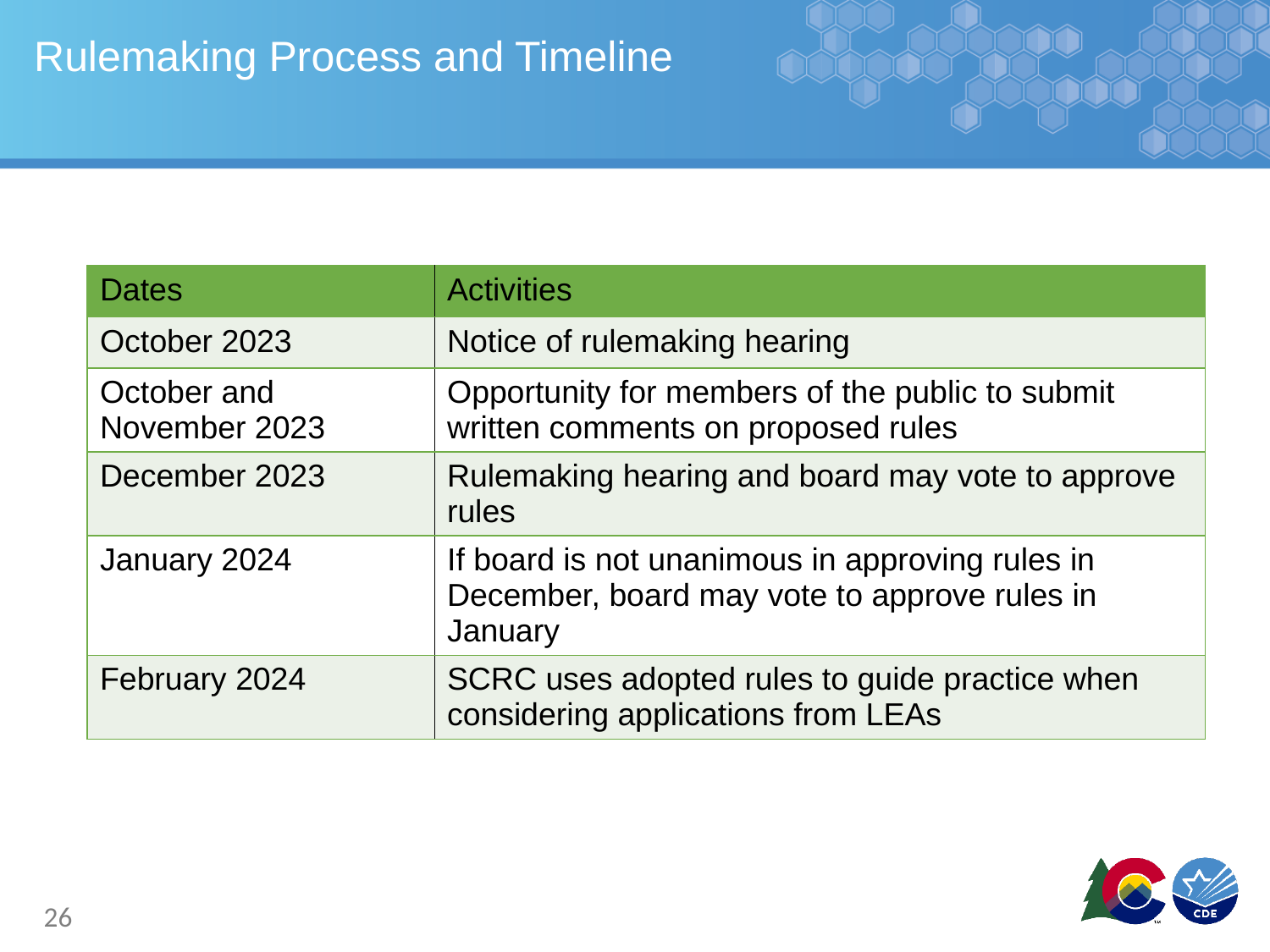

# Rulemaking Process and Timeline

| Dates | Activities |
| --- | --- |
| October 2023 | Notice of rulemaking hearing |
| October and November 2023 | Opportunity for members of the public to submit written comments on proposed rules |
| December 2023 | Rulemaking hearing and board may vote to approve rules |
| January 2024 | If board is not unanimous in approving rules in December, board may vote to approve rules in January |
| February 2024 | SCRC uses adopted rules to guide practice when considering applications from LEAs |
26